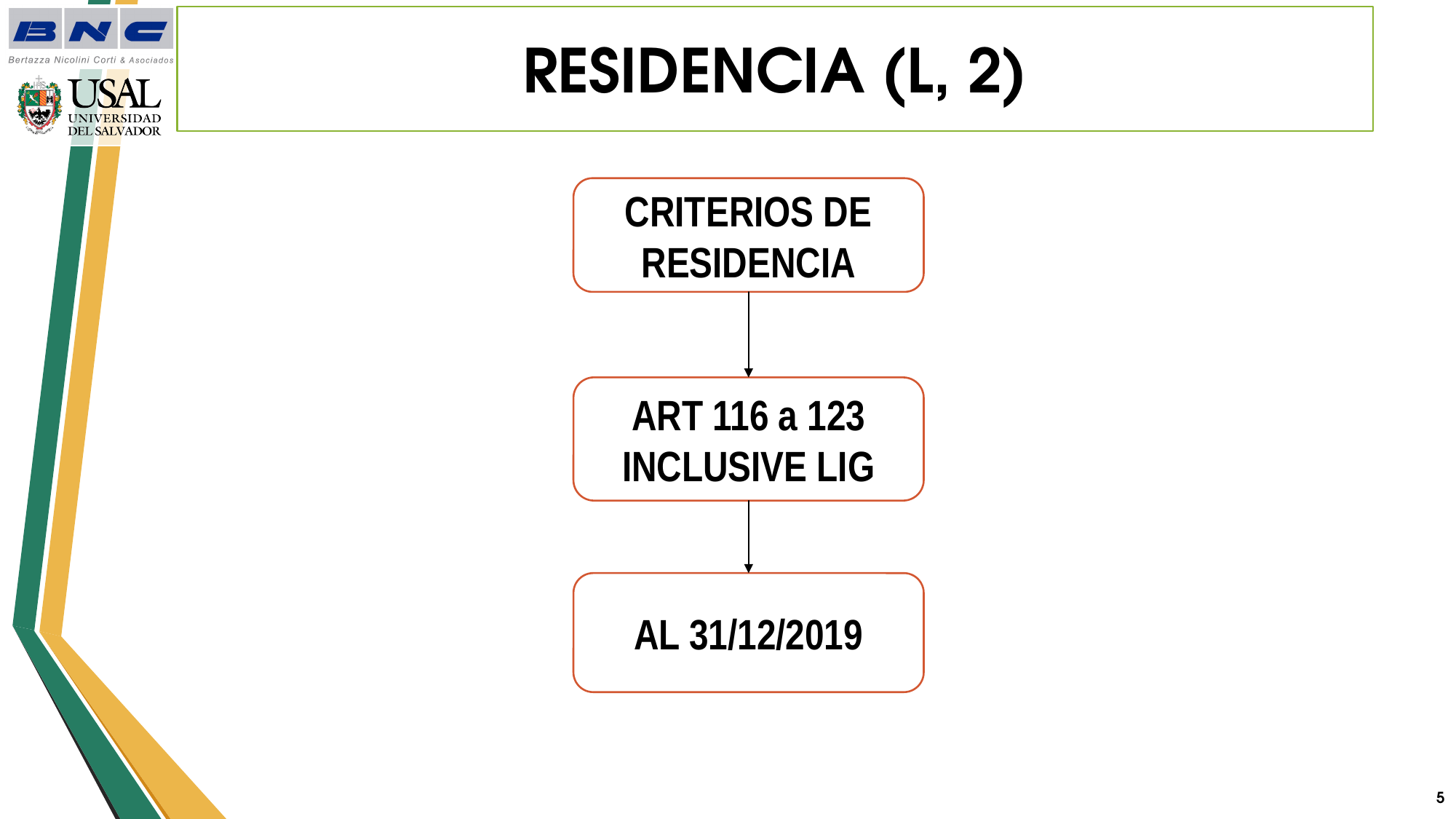

# RESIDENCIA (L, 2)
CRITERIOS DE RESIDENCIA
ART 116 a 123 INCLUSIVE LIG
AL 31/12/2019
5